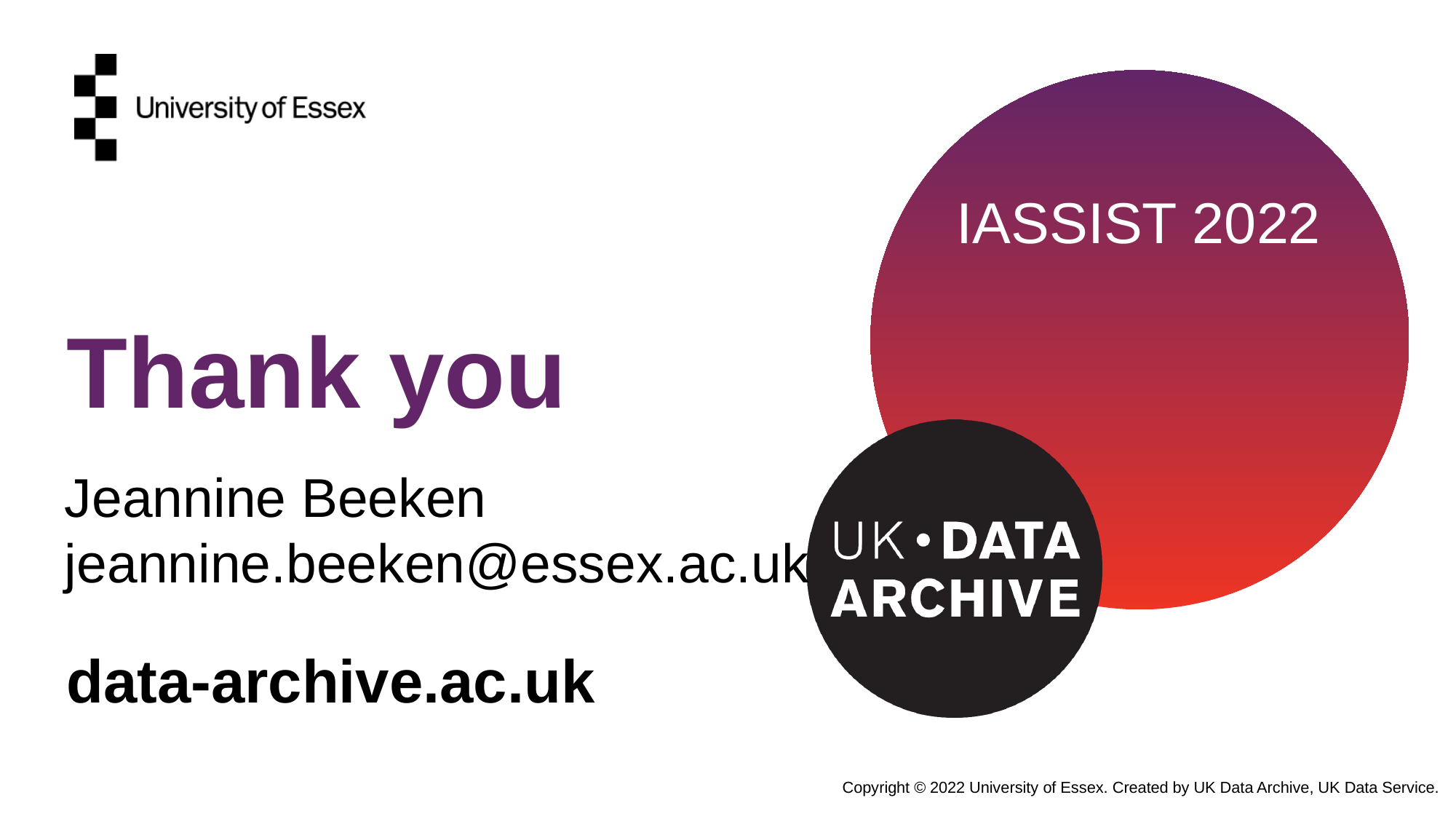

# Thank you
Jeannine Beeken
jeannine.beeken@essex.ac.uk

data-archive.ac.uk
Copyright © 2022 University of Essex. Created by UK Data Archive, UK Data Service.